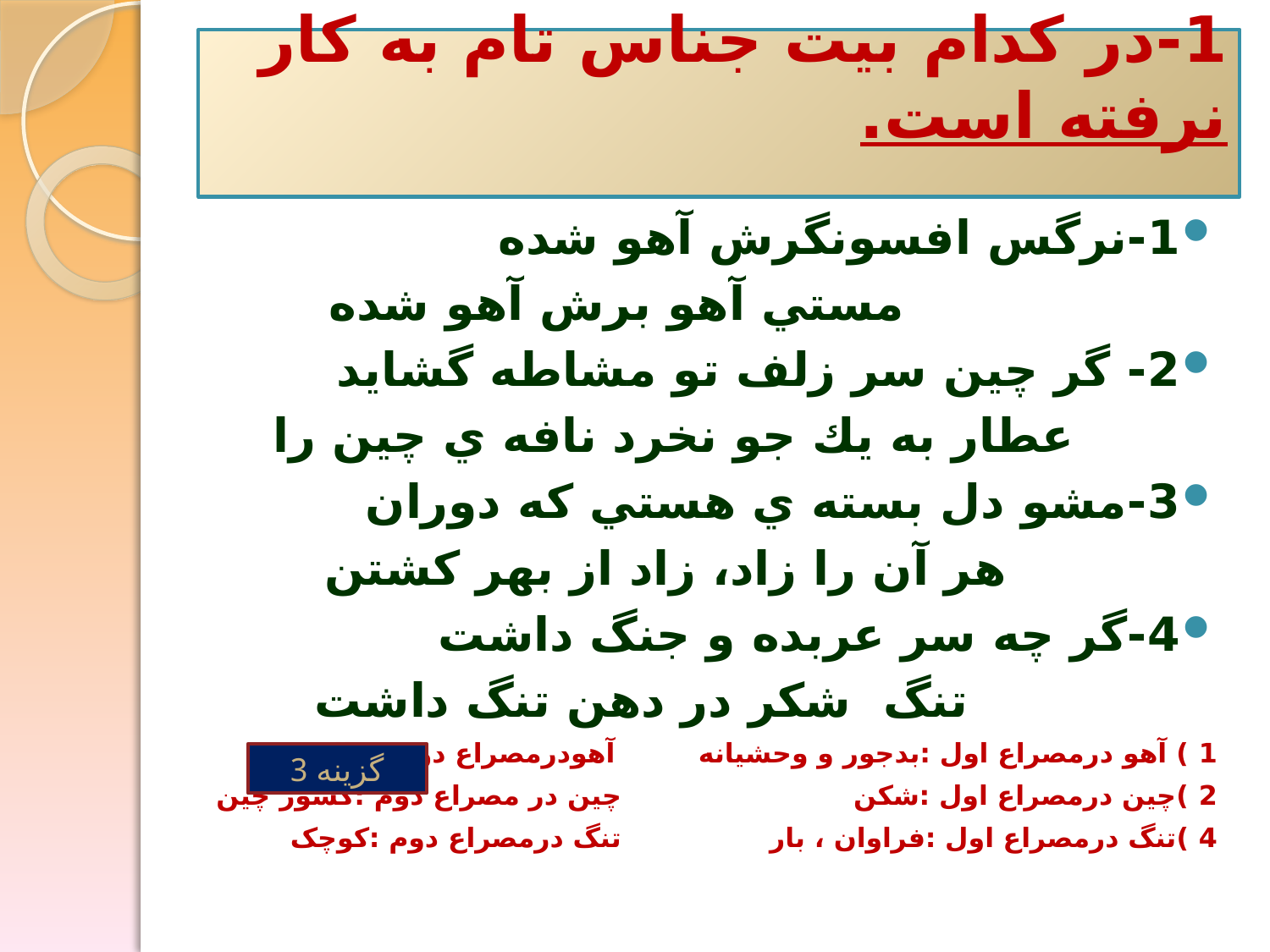

# 1-در كدام بيت جناس تام به كار نرفته است.
1-نرگس افسونگرش آهو شده
            مستي آهو برش آهو شده
2- گر چين سر زلف تو مشاطه گشايد
     عطار به يك جو نخرد نافه ي چين را
3-مشو دل بسته ي هستي كه دوران
      هر آن را زاد، زاد از بهر كشتن
4-گر چه سر عربده و جنگ داشت
         تنگ  شكر در دهن تنگ داشت
1 ) آهو درمصراع اول :بدجور و وحشیانه         آهودرمصراع دوم غزال
2 )چین درمصراع اول :شکن                         چین در مصراع دوم :کشور چین
4 )تنگ درمصراع اول :فراوان ، بار                تنگ درمصراع دوم :کوچک

گزینه 3